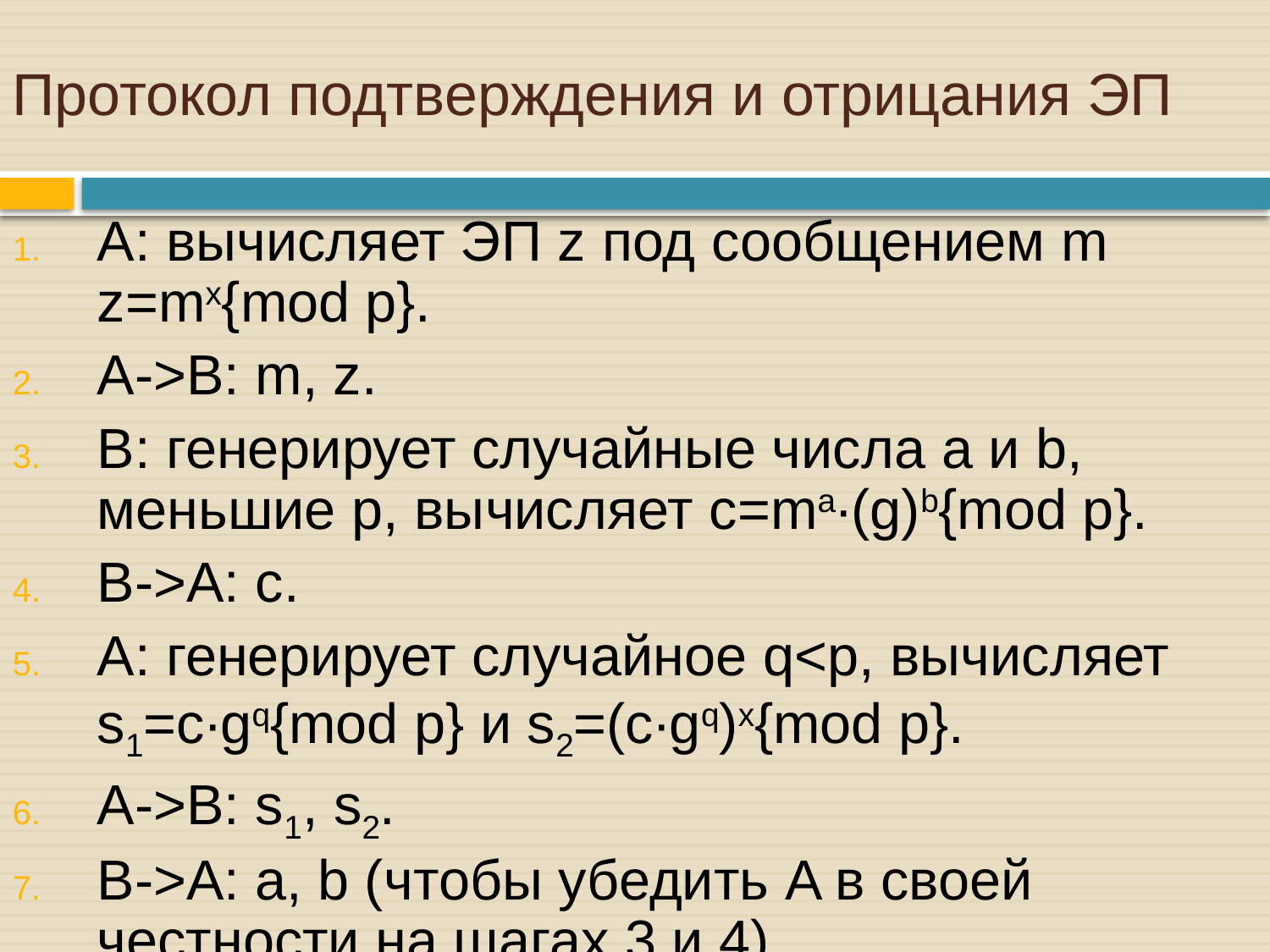

# Протокол подтверждения и отрицания ЭП
A: вычисляет ЭП z под сообщением m z=mx{mod p}.
A->B: m, z.
B: генерирует случайные числа a и b, меньшие p, вычисляет c=ma∙(g)b{mod p}.
B->A: c.
A: генерирует случайное q<p, вычисляет s1=c∙gq{mod p} и s2=(c∙gq)x{mod p}.
A->B: s1, s2.
B->A: a, b (чтобы убедить A в своей честности на шагах 3 и 4).